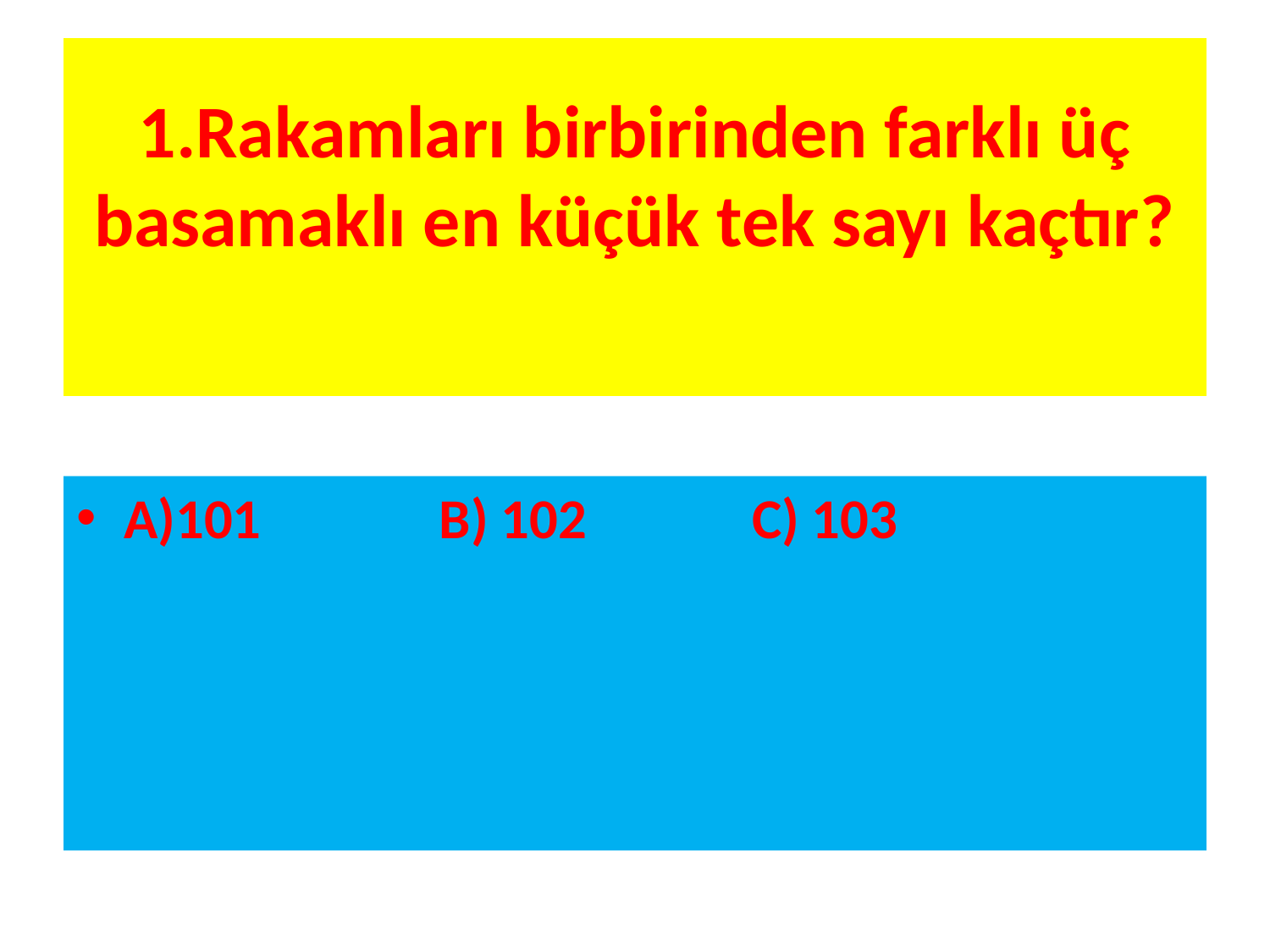

# 1.Rakamları birbirinden farklı üç basamaklı en küçük tek sayı kaçtır?
A)101              B) 102             C) 103